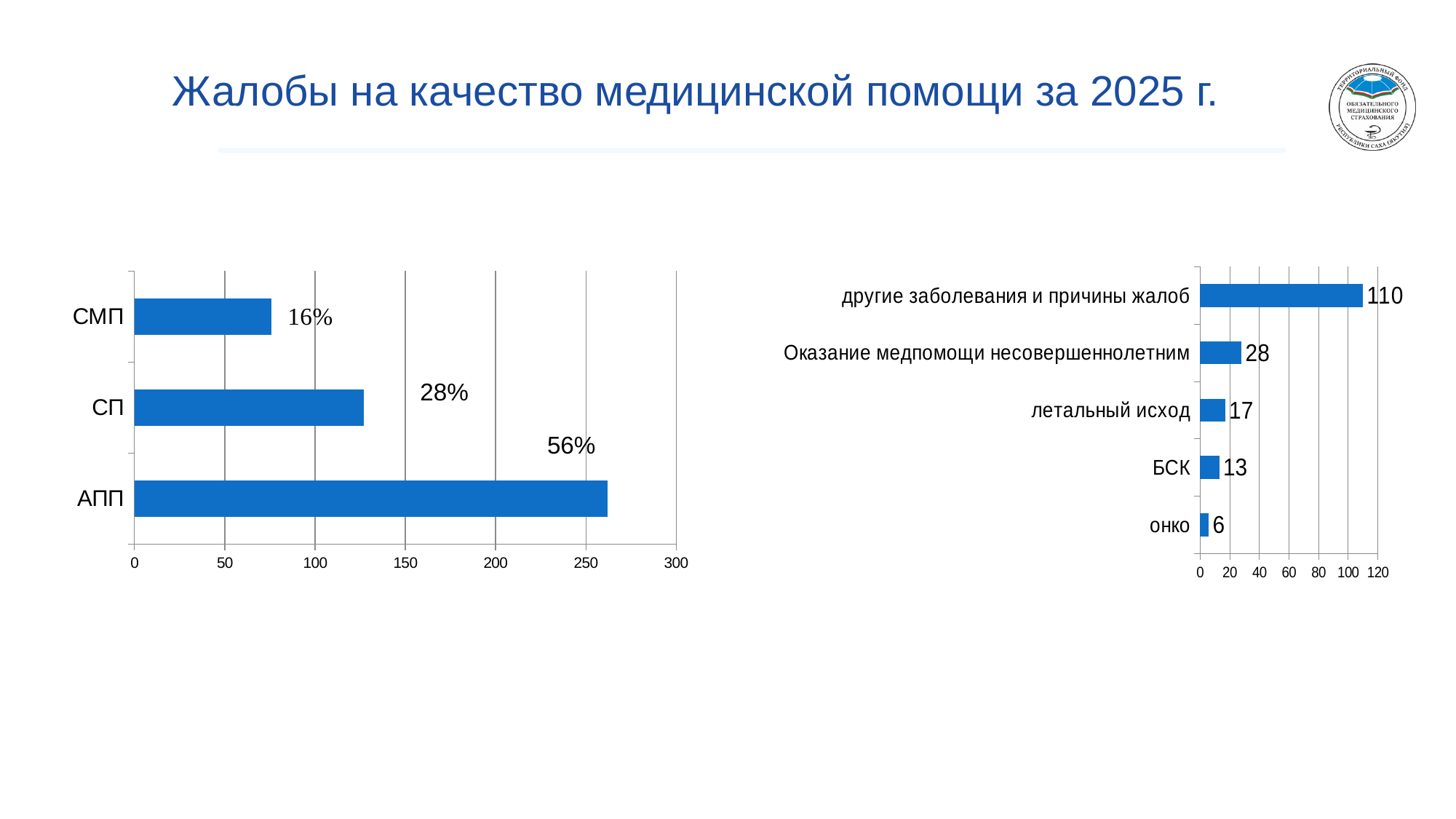

# Жалобы на качество медицинской помощи за 2025 г.

### Chart

| Category |  |
|---|---|
| АПП | 262.0 |
| СП | 127.0 |
| СМП | 76.0 |

### Chart

| Category |  |
|---|---|
| онко | 6.0 |
| БСК | 13.0 |
| летальный исход | 17.0 |
| Оказание медпомощи несовершеннолетним | 28.0 |
| другие заболевания и причины жалоб | 110.0 |
28%
56%